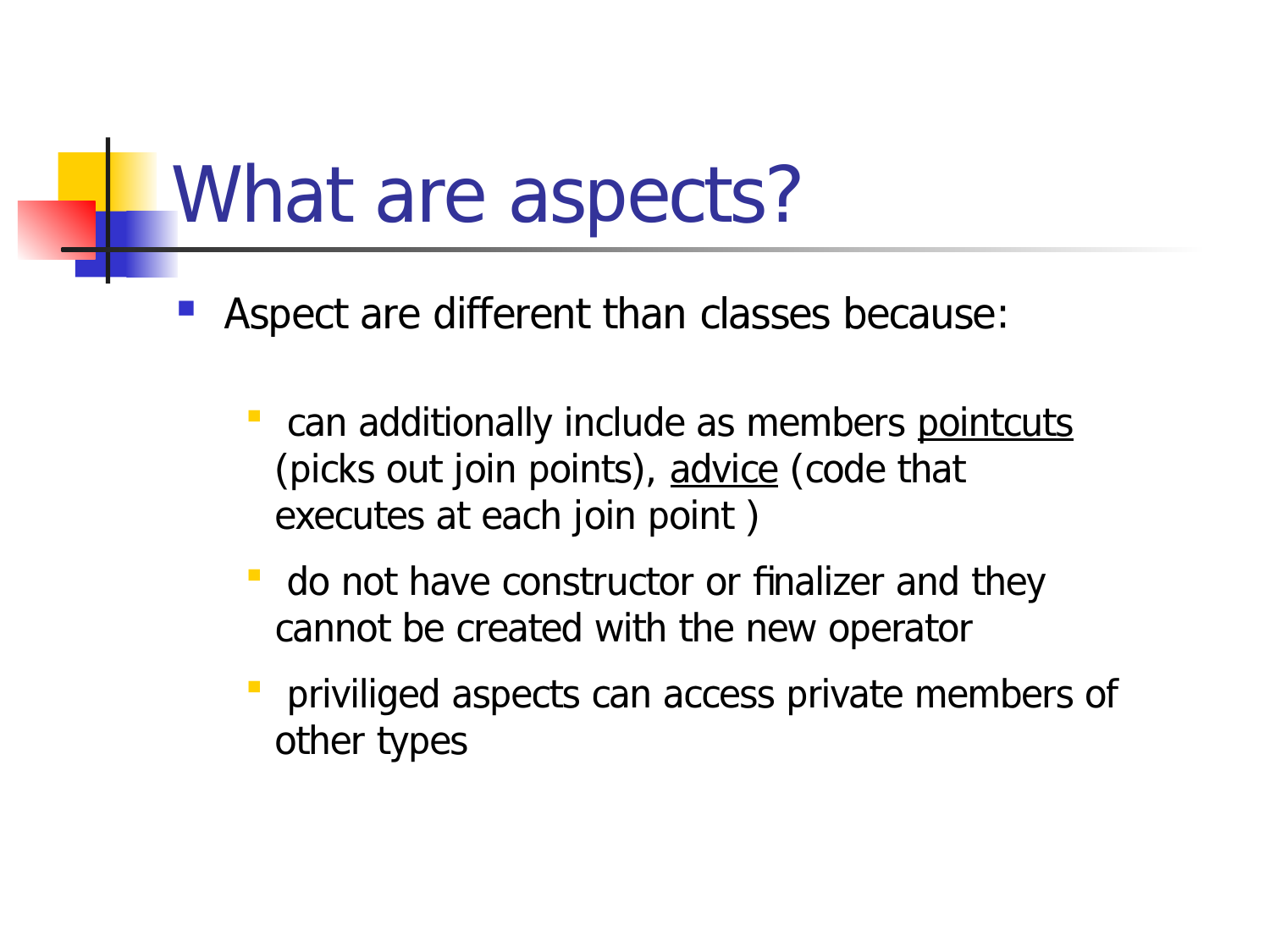

# What are aspects?
Aspect are different than classes because:

 can additionally include as members pointcuts (picks out join points), advice (code that executes at each join point )
 do not have constructor or finalizer and they cannot be created with the new operator
 priviliged aspects can access private members of other types